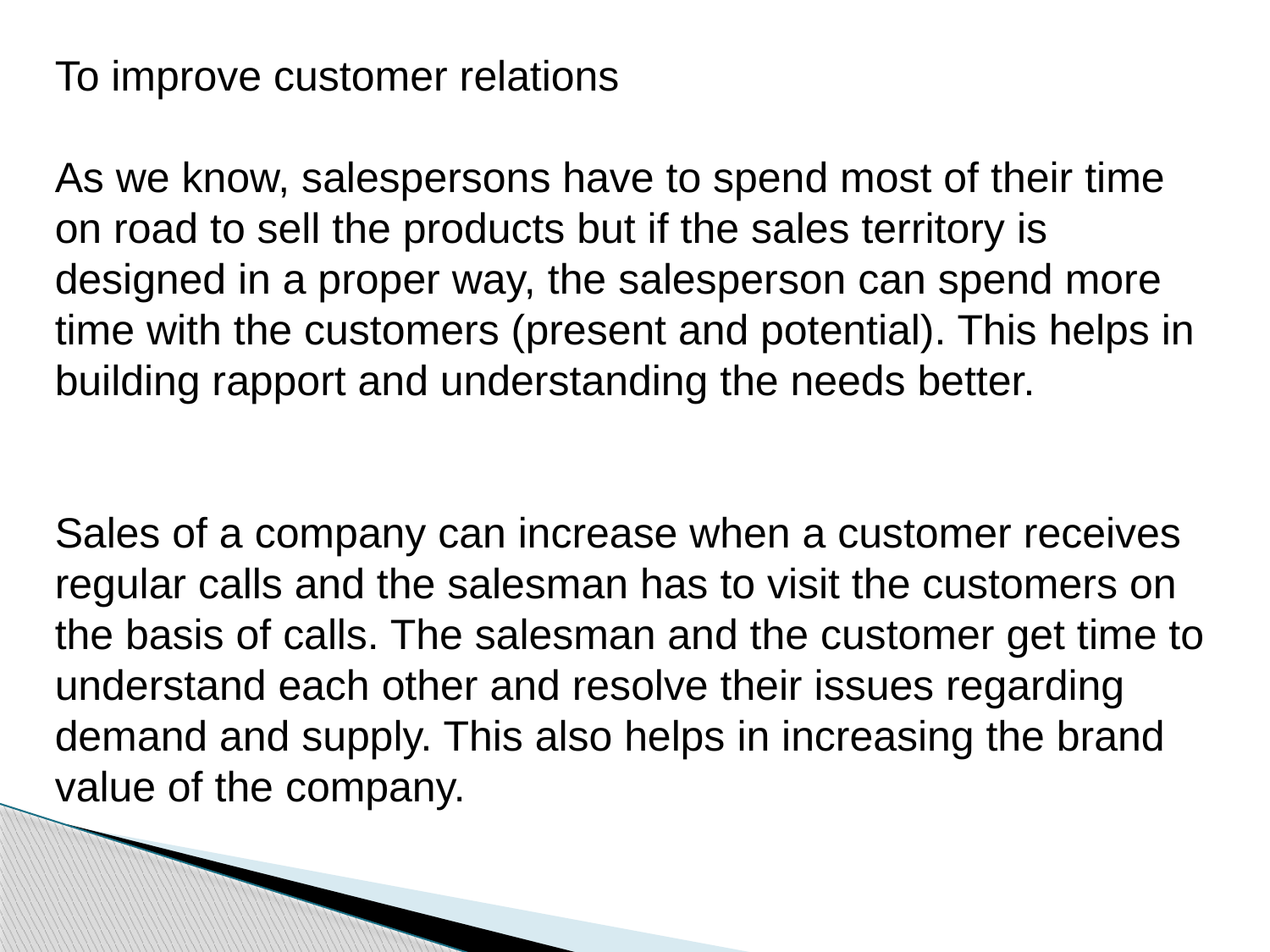

To improve customer relations

As we know, salespersons have to spend most of their time on road to sell the products but if the sales territory is designed in a proper way, the salesperson can spend more time with the customers (present and potential). This helps in building rapport and understanding the needs better.

Sales of a company can increase when a customer receives regular calls and the salesman has to visit the customers on the basis of calls. The salesman and the customer get time to understand each other and resolve their issues regarding demand and supply. This also helps in increasing the brand value of the company.